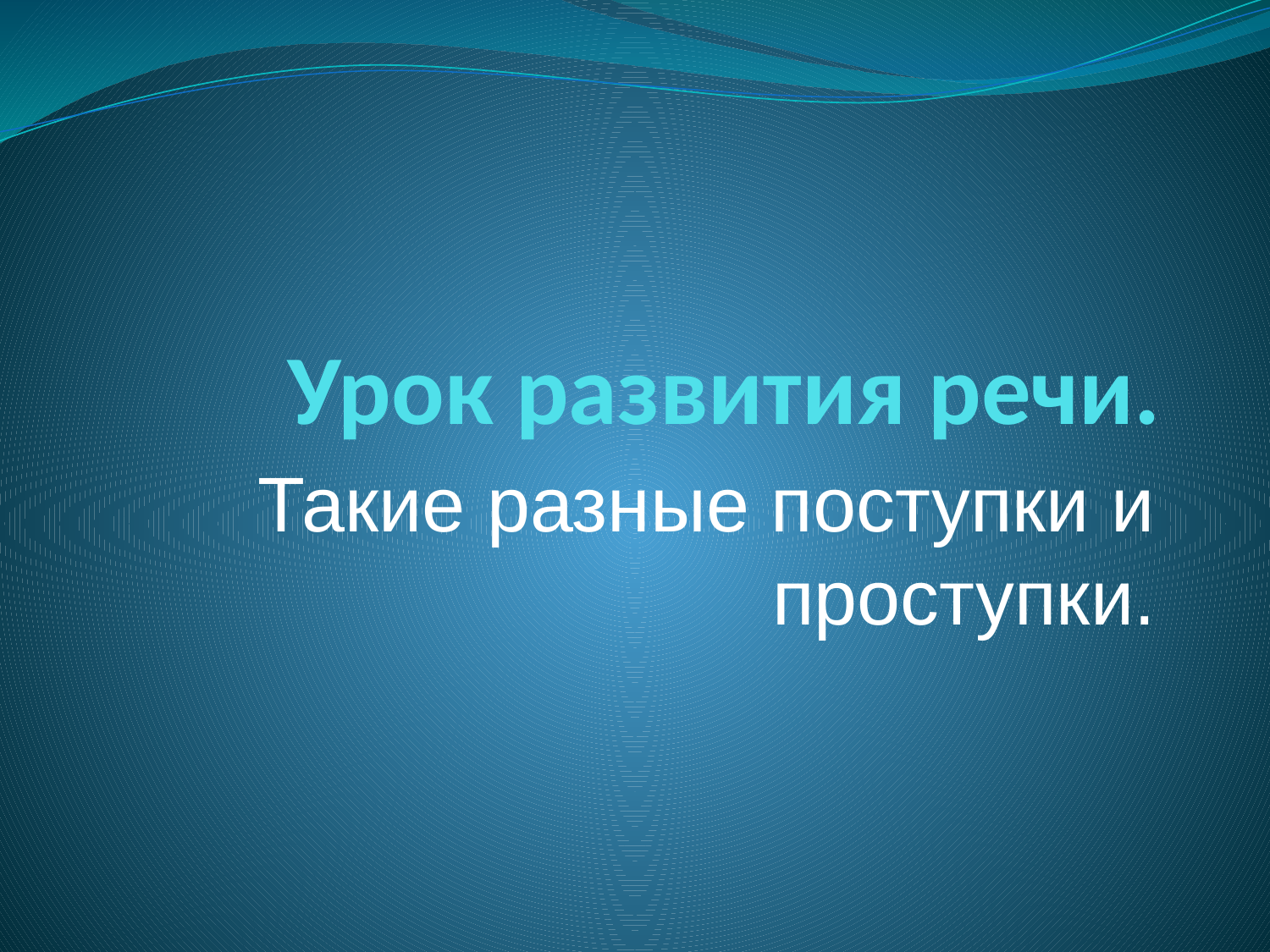

# Урок развития речи.
Такие разные поступки и проступки.